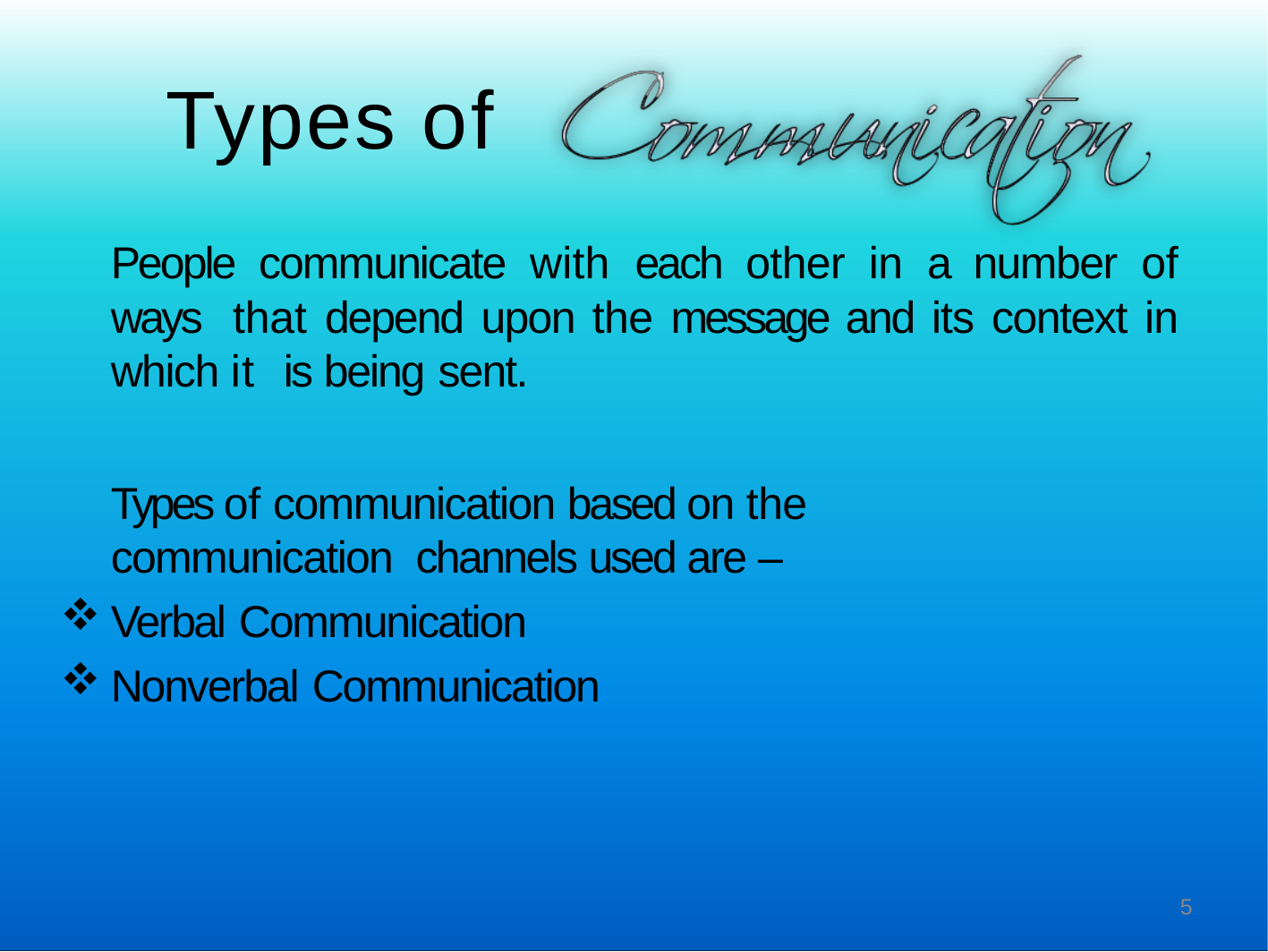

# Types of
People communicate with each other in a number of ways  that depend upon the message and its context in which it  is being sent.

Types of communication based on the communication  channels used are –
Verbal Communication
Nonverbal Communication
5